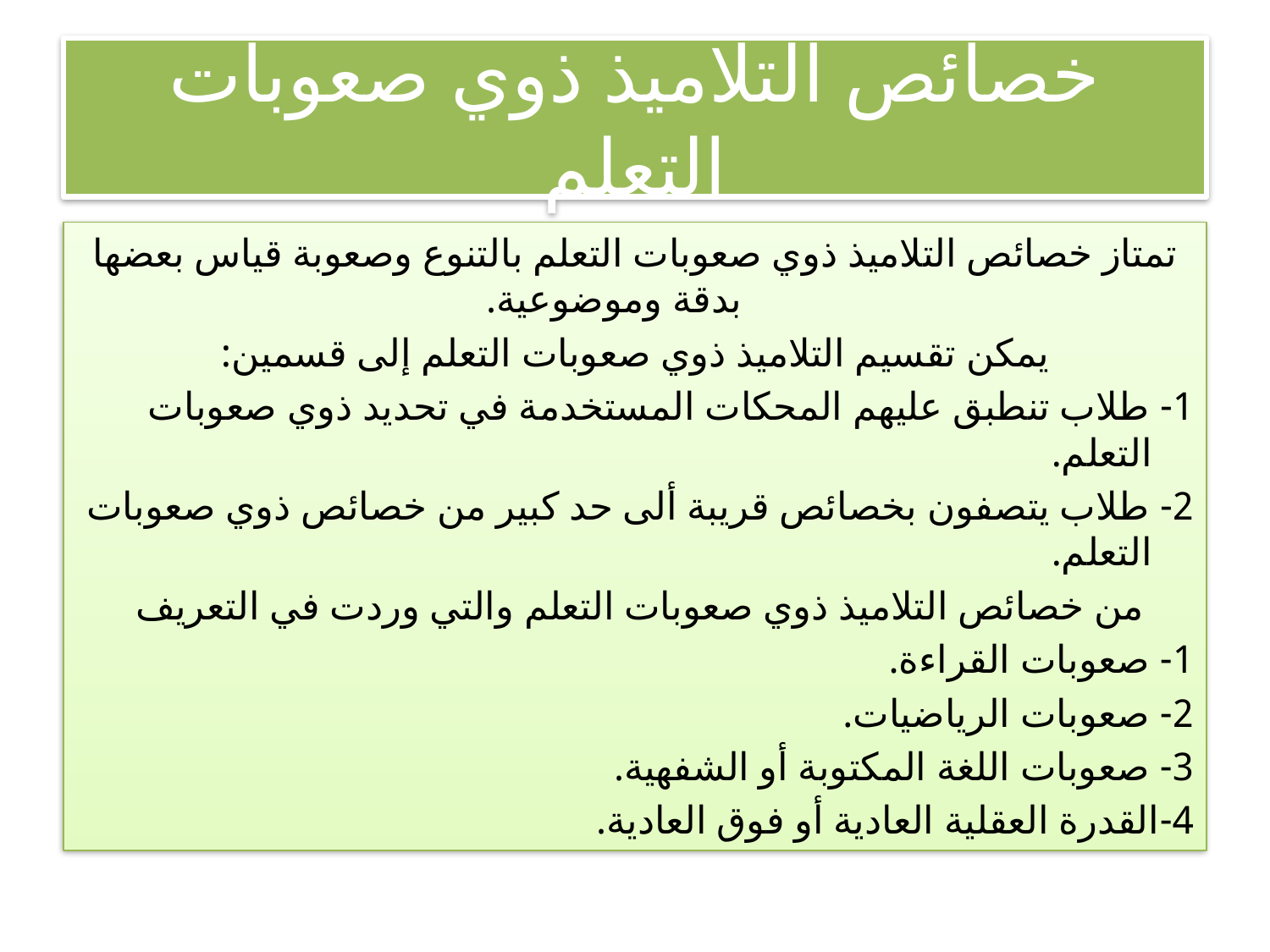

# خصائص التلاميذ ذوي صعوبات التعلم
تمتاز خصائص التلاميذ ذوي صعوبات التعلم بالتنوع وصعوبة قياس بعضها بدقة وموضوعية.
يمكن تقسيم التلاميذ ذوي صعوبات التعلم إلى قسمين:
1- طلاب تنطبق عليهم المحكات المستخدمة في تحديد ذوي صعوبات التعلم.
2- طلاب يتصفون بخصائص قريبة ألى حد كبير من خصائص ذوي صعوبات التعلم.
من خصائص التلاميذ ذوي صعوبات التعلم والتي وردت في التعريف
1- صعوبات القراءة.
2- صعوبات الرياضيات.
3- صعوبات اللغة المكتوبة أو الشفهية.
4-القدرة العقلية العادية أو فوق العادية.